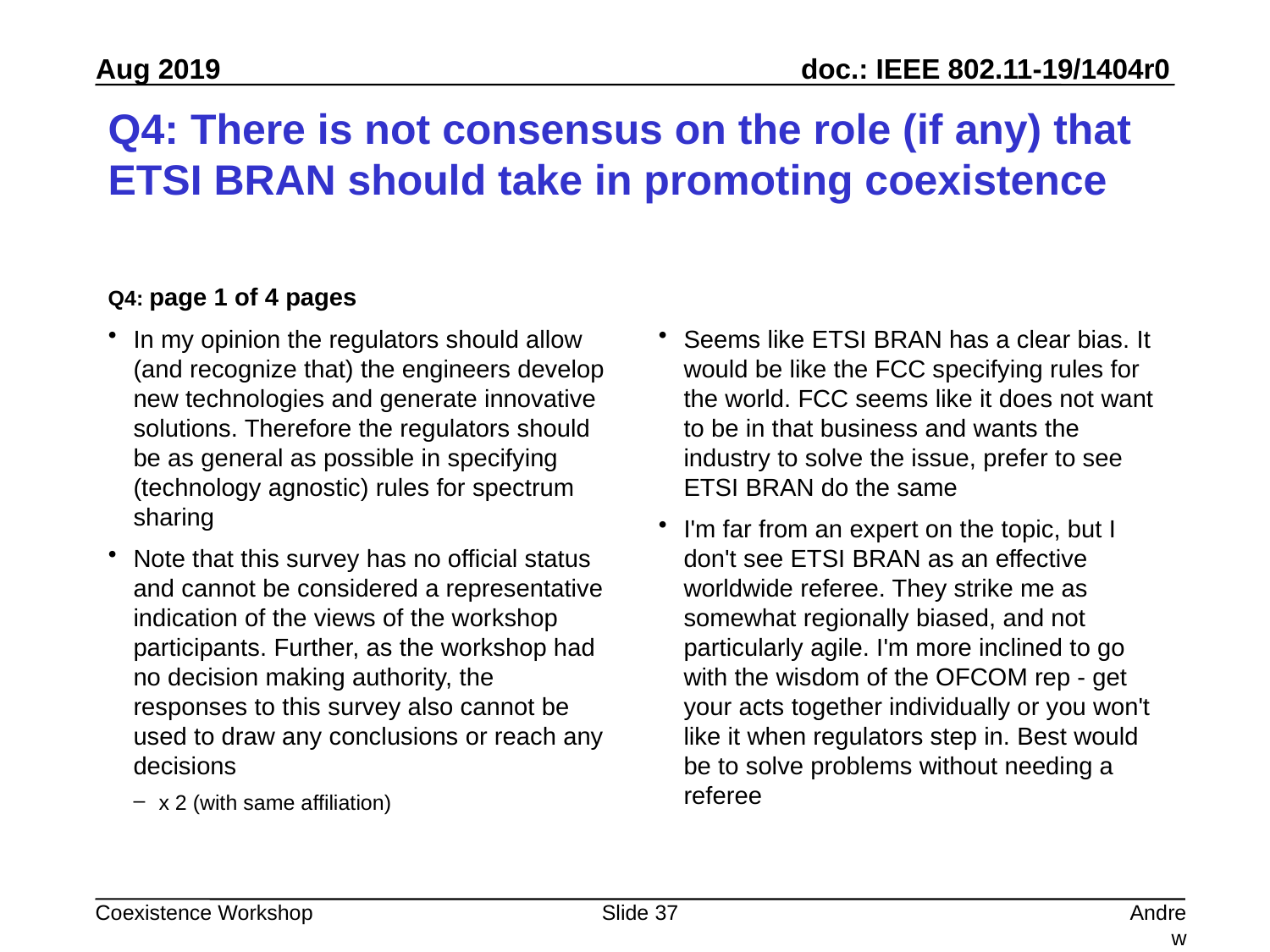

# Q4: There is not consensus on the role (if any) that ETSI BRAN should take in promoting coexistence
Q4: page 1 of 4 pages
In my opinion the regulators should allow (and recognize that) the engineers develop new technologies and generate innovative solutions. Therefore the regulators should be as general as possible in specifying (technology agnostic) rules for spectrum sharing
Note that this survey has no official status and cannot be considered a representative indication of the views of the workshop participants. Further, as the workshop had no decision making authority, the responses to this survey also cannot be used to draw any conclusions or reach any decisions
x 2 (with same affiliation)

Seems like ETSI BRAN has a clear bias. It would be like the FCC specifying rules for the world. FCC seems like it does not want to be in that business and wants the industry to solve the issue, prefer to see ETSI BRAN do the same
I'm far from an expert on the topic, but I don't see ETSI BRAN as an effective worldwide referee. They strike me as somewhat regionally biased, and not particularly agile. I'm more inclined to go with the wisdom of the OFCOM rep - get your acts together individually or you won't like it when regulators step in. Best would be to solve problems without needing a referee
Slide 37
Andrew Myles, Cisco